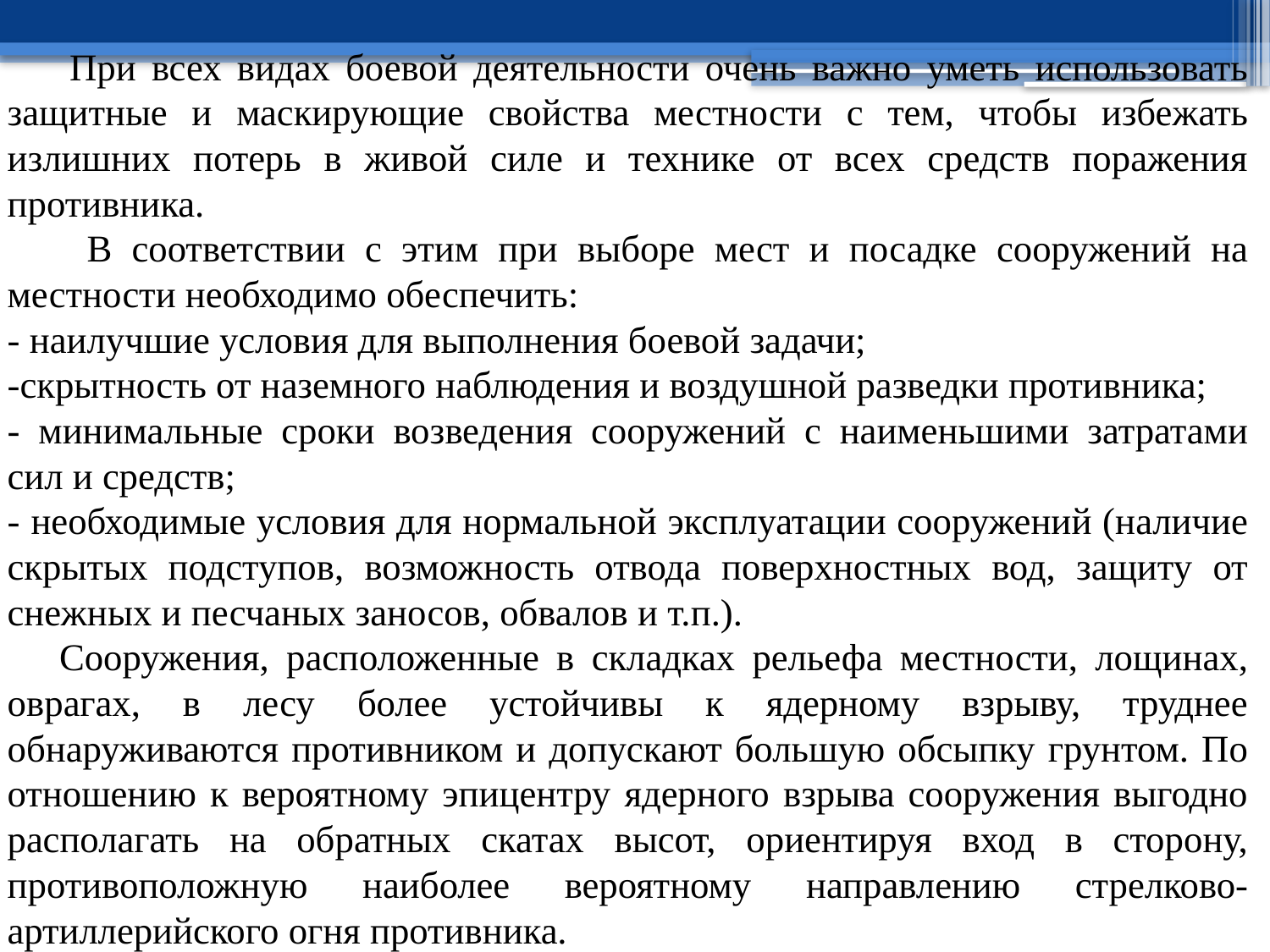

При всех видах боевой деятельности очень важно уметь использовать защитные и маскирующие свойства местности с тем, чтобы избежать излишних потерь в живой силе и технике от всех средств поражения противника.
    В соответствии с этим при выборе мест и посадке сооружений на местности необходимо обеспечить:
- наилучшие условия для выполнения боевой задачи;
-скрытность от наземного наблюдения и воздушной разведки противника;
- минимальные сроки возведения сооружений с наименьшими затратами сил и средств;
- необходимые условия для нормальной эксплуатации сооружений (наличие скрытых подступов, возможность отвода поверхностных вод, защиту от снежных и песчаных заносов, обвалов и т.п.).
   Сооружения, расположенные в складках рельефа местности, лощинах, оврагах, в лесу более устойчивы к ядерному взрыву, труднее обнаруживаются противником и допускают большую обсыпку грунтом. По отношению к вероятному эпицентру ядерного взрыва сооружения выгодно располагать на обратных скатах высот, ориентируя вход в сторону, противоположную наиболее вероятному направлению стрелково-артиллерийского огня противника.